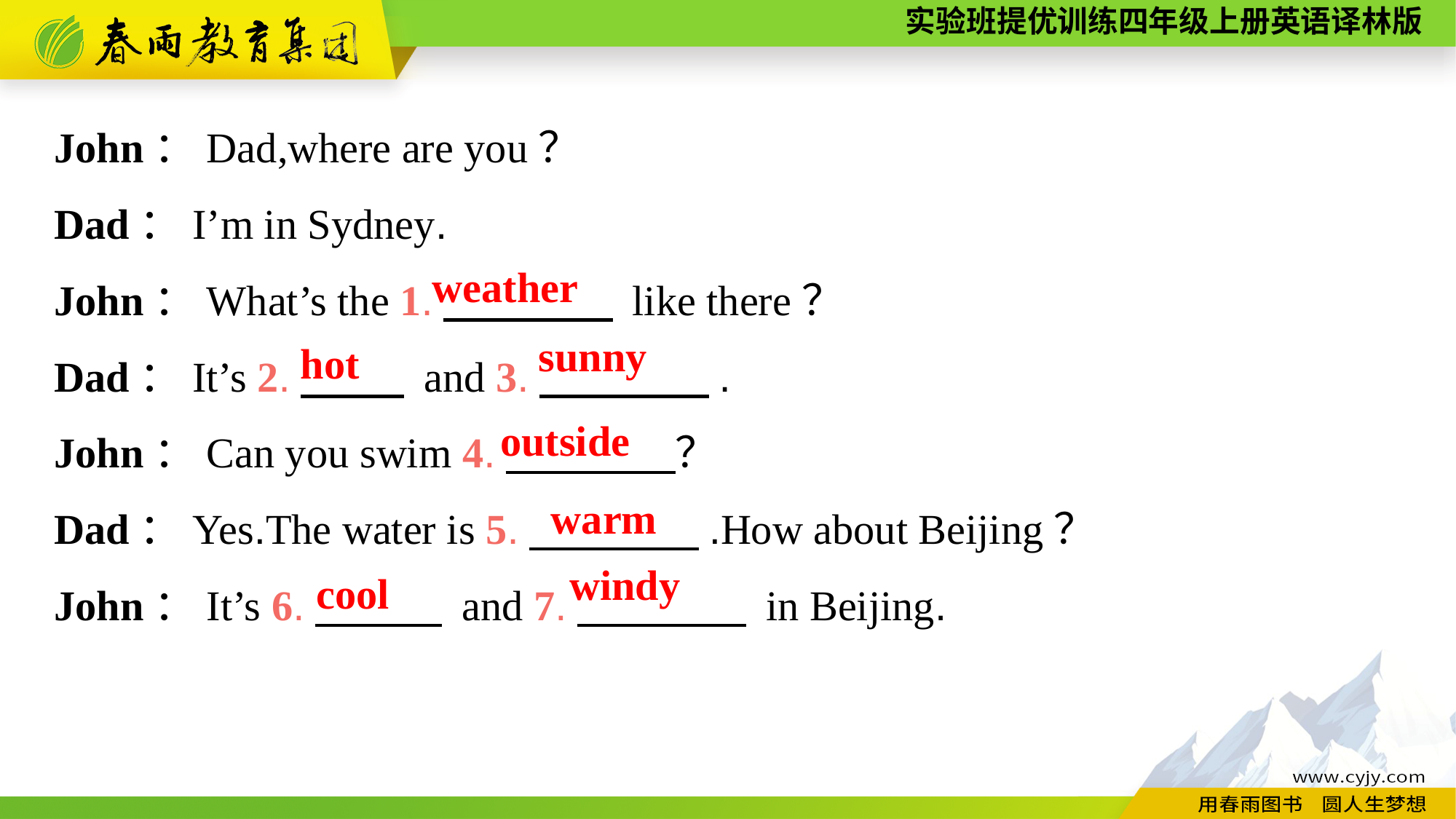

John：Dad,where are you？
Dad：I’m in Sydney.
John：What’s the 1.　　　　 like there？
Dad：It’s 2.　  　 and 3.　　　　.
John：Can you swim 4.　　　　？
Dad：Yes.The water is 5.　　　　.How about Beijing？
John：It’s 6.　　　 and 7.　　　　 in Beijing.
weather
sunny
hot
outside
warm
windy
cool